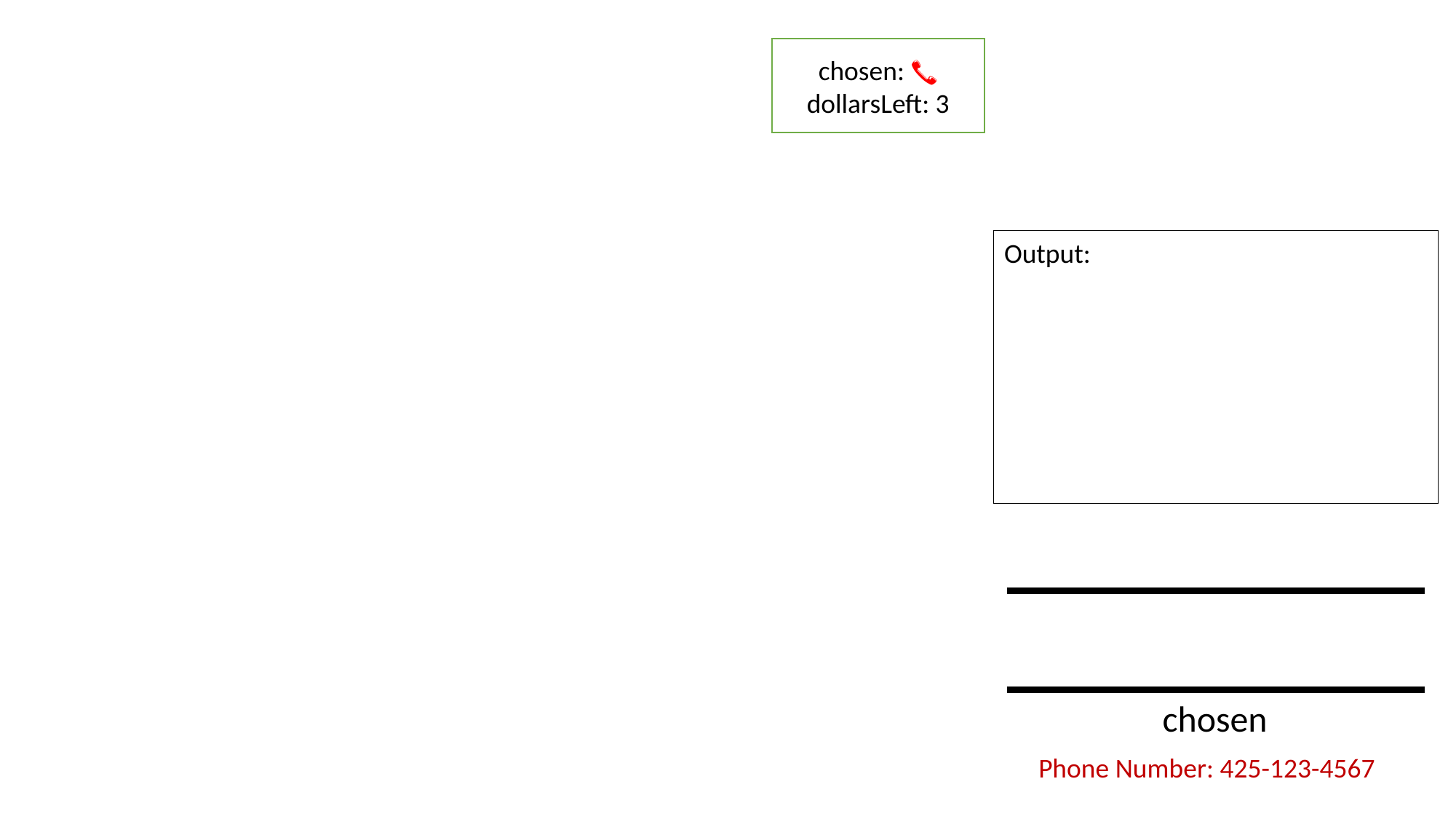

chosen: 📞
dollarsLeft: 3
Output:

chosen
Phone Number: 425-123-4567